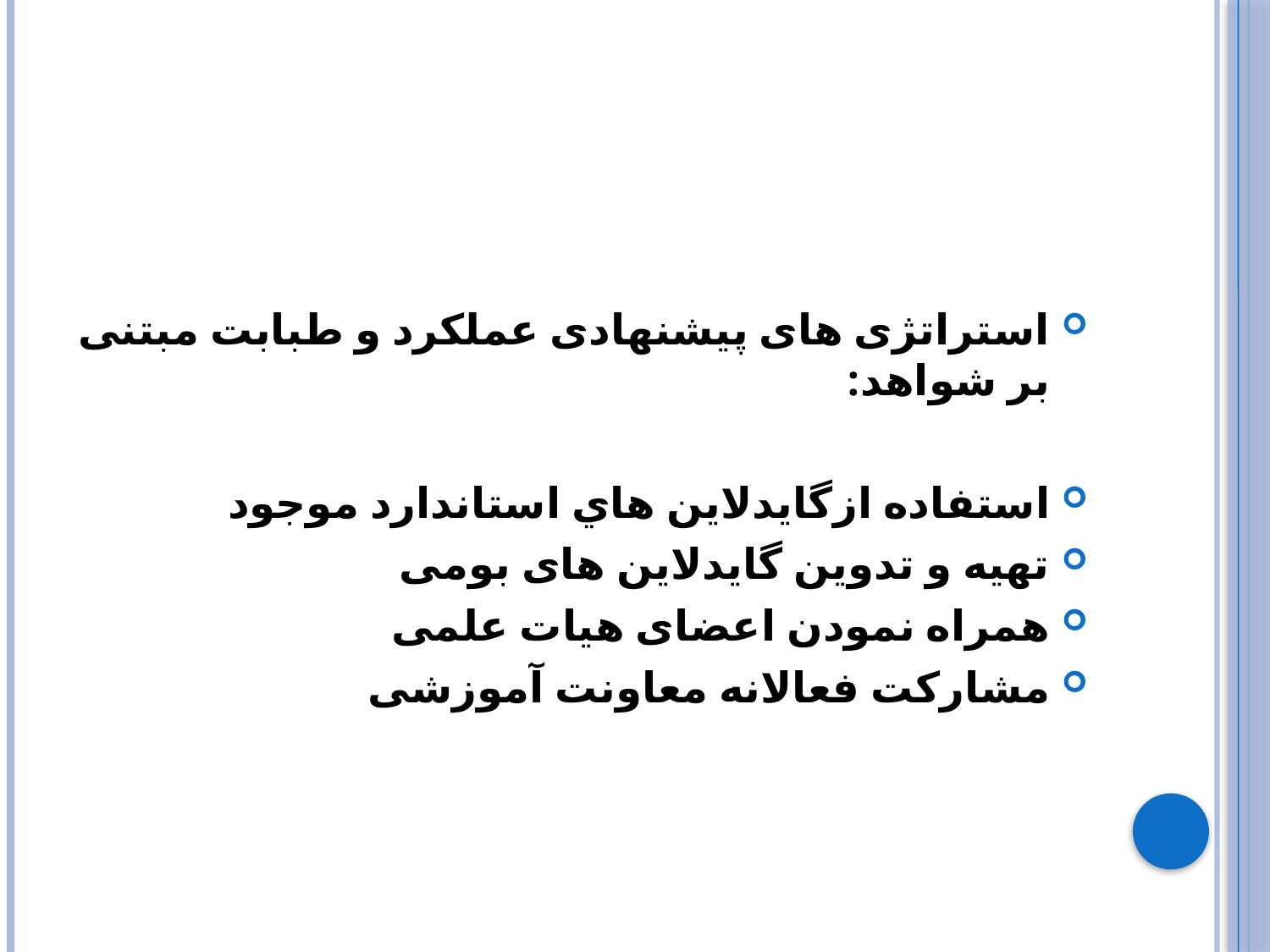

استراتژی های پیشنهادی عملکرد و طبابت مبتنی بر شواهد:

استفاده ازگايدلاين هاي استاندارد موجود
تهیه و تدوین گایدلاین های بومی
همراه نمودن اعضای هیات علمی
مشارکت فعالانه معاونت آموزشی